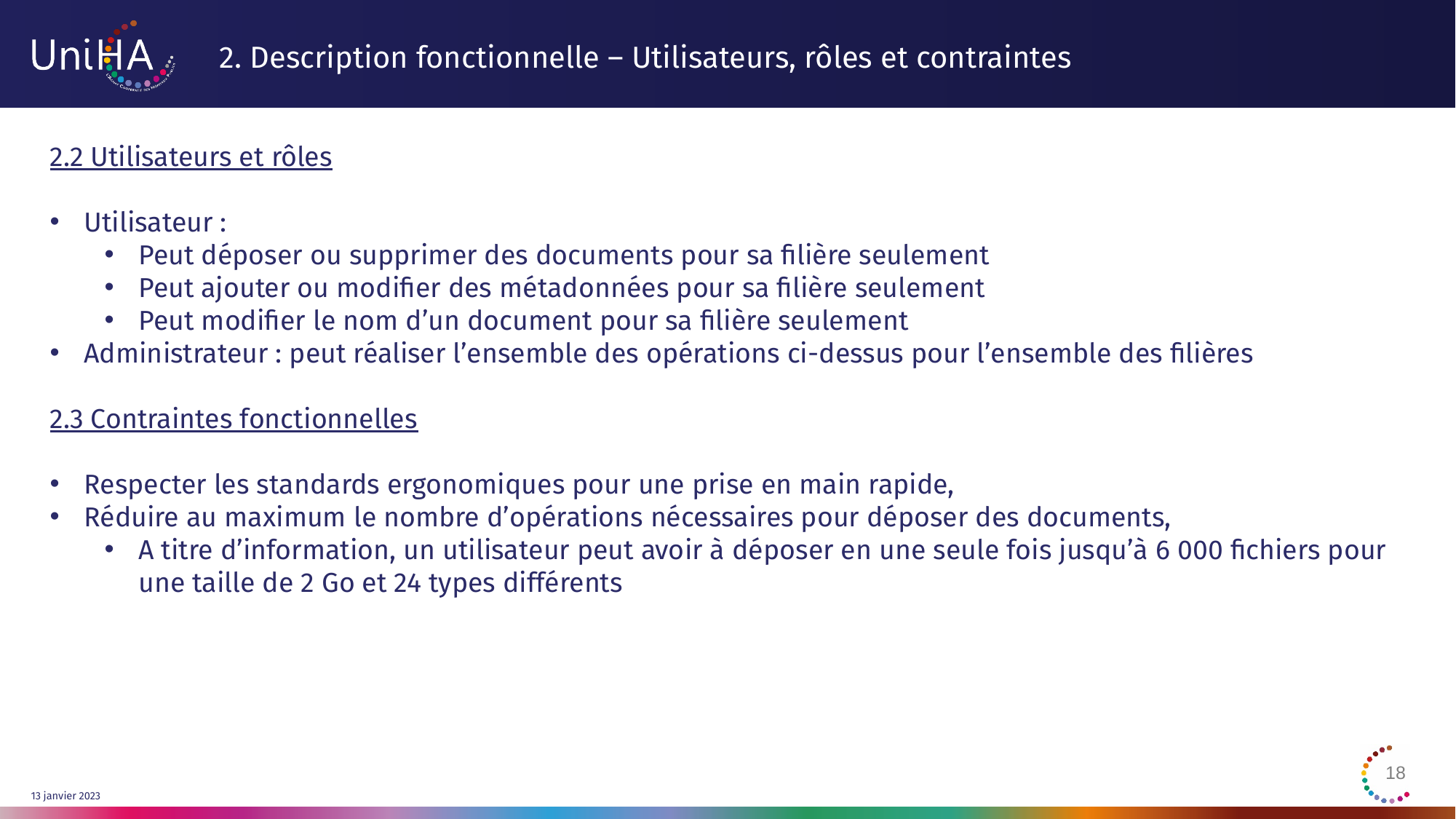

# 2. Description fonctionnelle – Utilisateurs, rôles et contraintes
2.2 Utilisateurs et rôles

Utilisateur :
Peut déposer ou supprimer des documents pour sa filière seulement
Peut ajouter ou modifier des métadonnées pour sa filière seulement
Peut modifier le nom d’un document pour sa filière seulement
Administrateur : peut réaliser l’ensemble des opérations ci-dessus pour l’ensemble des filières

2.3 Contraintes fonctionnelles

Respecter les standards ergonomiques pour une prise en main rapide,
Réduire au maximum le nombre d’opérations nécessaires pour déposer des documents,
A titre d’information, un utilisateur peut avoir à déposer en une seule fois jusqu’à 6 000 fichiers pour une taille de 2 Go et 24 types différents